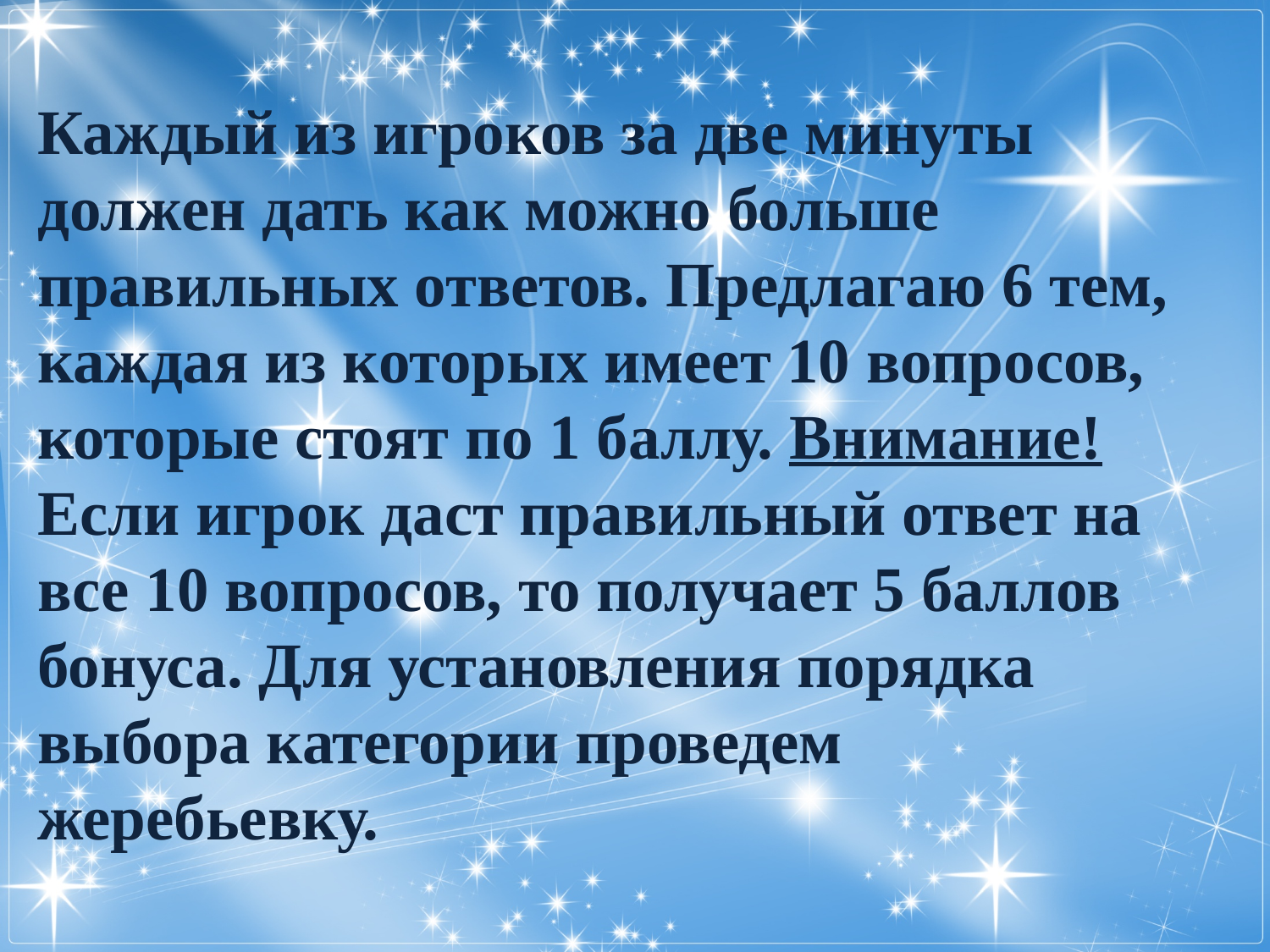

Каждый из игроков за две минуты должен дать как можно больше правильных ответов. Предлагаю 6 тем, каждая из которых имеет 10 вопросов, которые стоят по 1 баллу. Внимание! Если игрок даст правильный ответ на все 10 вопросов, то получает 5 баллов бонуса. Для установления порядка выбора категории проведем жеребьевку.